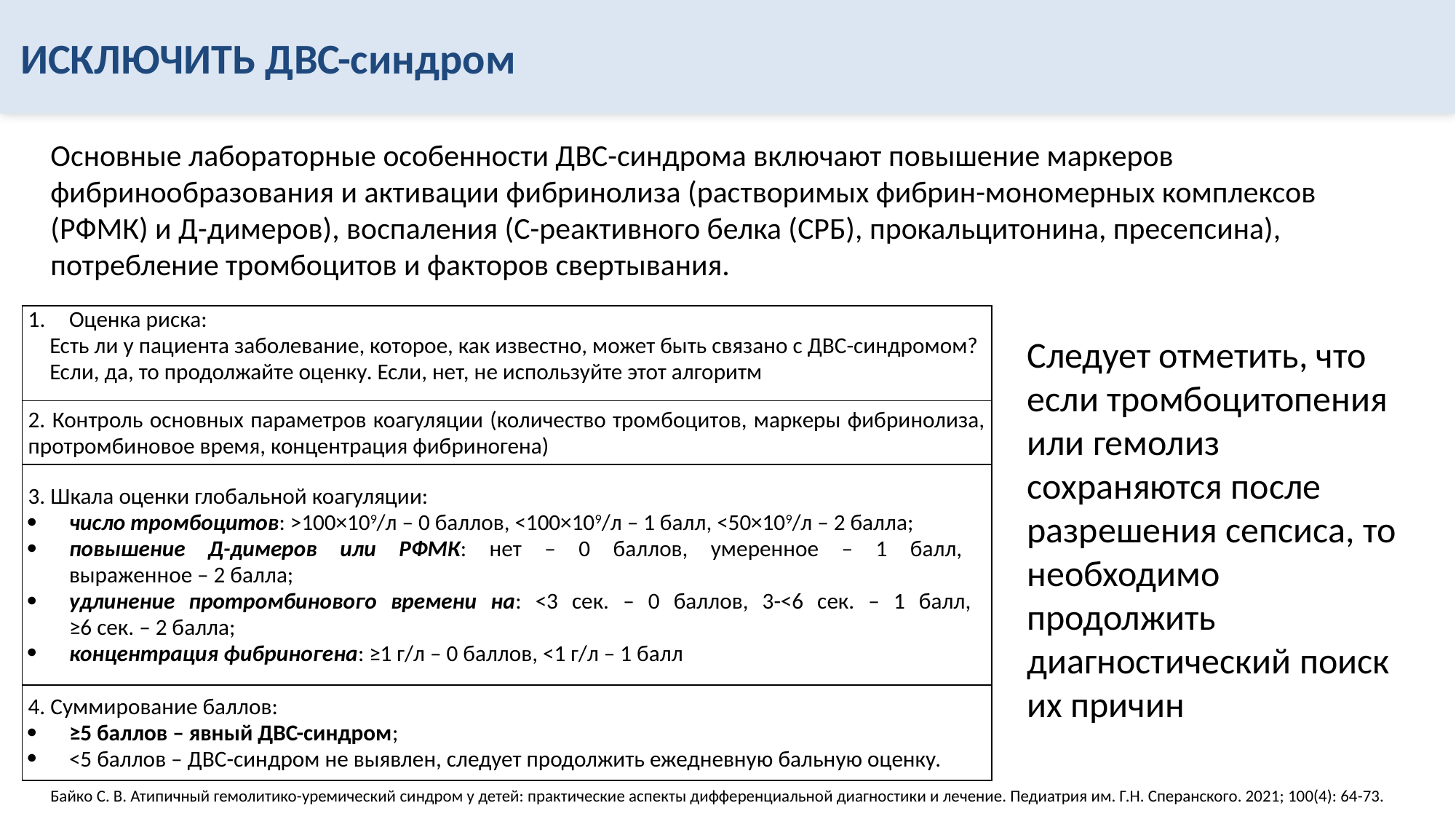

ИСКЛЮЧИТЬ ДВС-синдром
Основные лабораторные особенности ДВС-синдрома включают повышение маркеров фибринообразования и активации фибринолиза (растворимых фибрин-мономерных комплексов (РФМК) и Д-димеров), воспаления (С-реактивного белка (СРБ), прокальцитонина, пресепсина), потребление тромбоцитов и факторов свертывания.
| Оценка риска: Есть ли у пациента заболевание, которое, как известно, может быть связано с ДВС-синдромом? Если, да, то продолжайте оценку. Если, нет, не используйте этот алгоритм |
| --- |
| 2. Контроль основных параметров коагуляции (количество тромбоцитов, маркеры фибринолиза, протромбиновое время, концентрация фибриногена) |
| 3. Шкала оценки глобальной коагуляции: число тромбоцитов: >100×109/л – 0 баллов, <100×109/л – 1 балл, <50×109/л – 2 балла; повышение Д-димеров или РФМК: нет – 0 баллов, умеренное – 1 балл, выраженное – 2 балла; удлинение протромбинового времени на: <3 сек. – 0 баллов, 3-<6 сек. – 1 балл, ≥6 сек. – 2 балла; концентрация фибриногена: ≥1 г/л – 0 баллов, <1 г/л – 1 балл |
| 4. Суммирование баллов: ≥5 баллов – явный ДВС-синдром; <5 баллов – ДВС-синдром не выявлен, следует продолжить ежедневную бальную оценку. |
Следует отметить, что если тромбоцитопения или гемолиз сохраняются после разрешения сепсиса, то необходимо продолжить диагностический поиск их причин
Байко С. В. Атипичный гемолитико-уремический синдром у детей: практические аспекты дифференциальной диагностики и лечение. Педиатрия им. Г.Н. Сперанского. 2021; 100(4): 64-73.